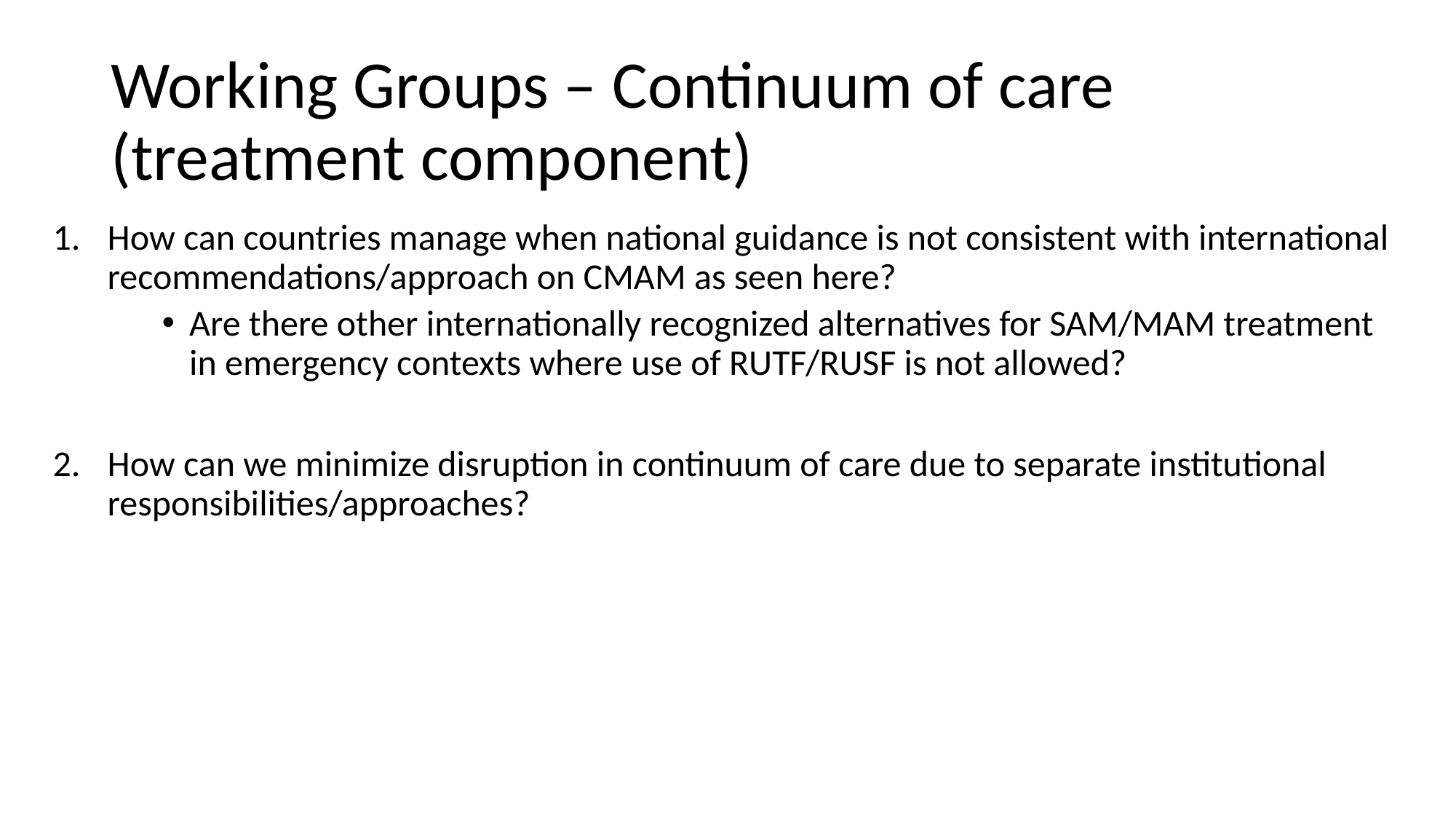

# Working Groups – Continuum of care (treatment component)
How can countries manage when national guidance is not consistent with international recommendations/approach on CMAM as seen here?
Are there other internationally recognized alternatives for SAM/MAM treatment in emergency contexts where use of RUTF/RUSF is not allowed?

How can we minimize disruption in continuum of care due to separate institutional responsibilities/approaches?